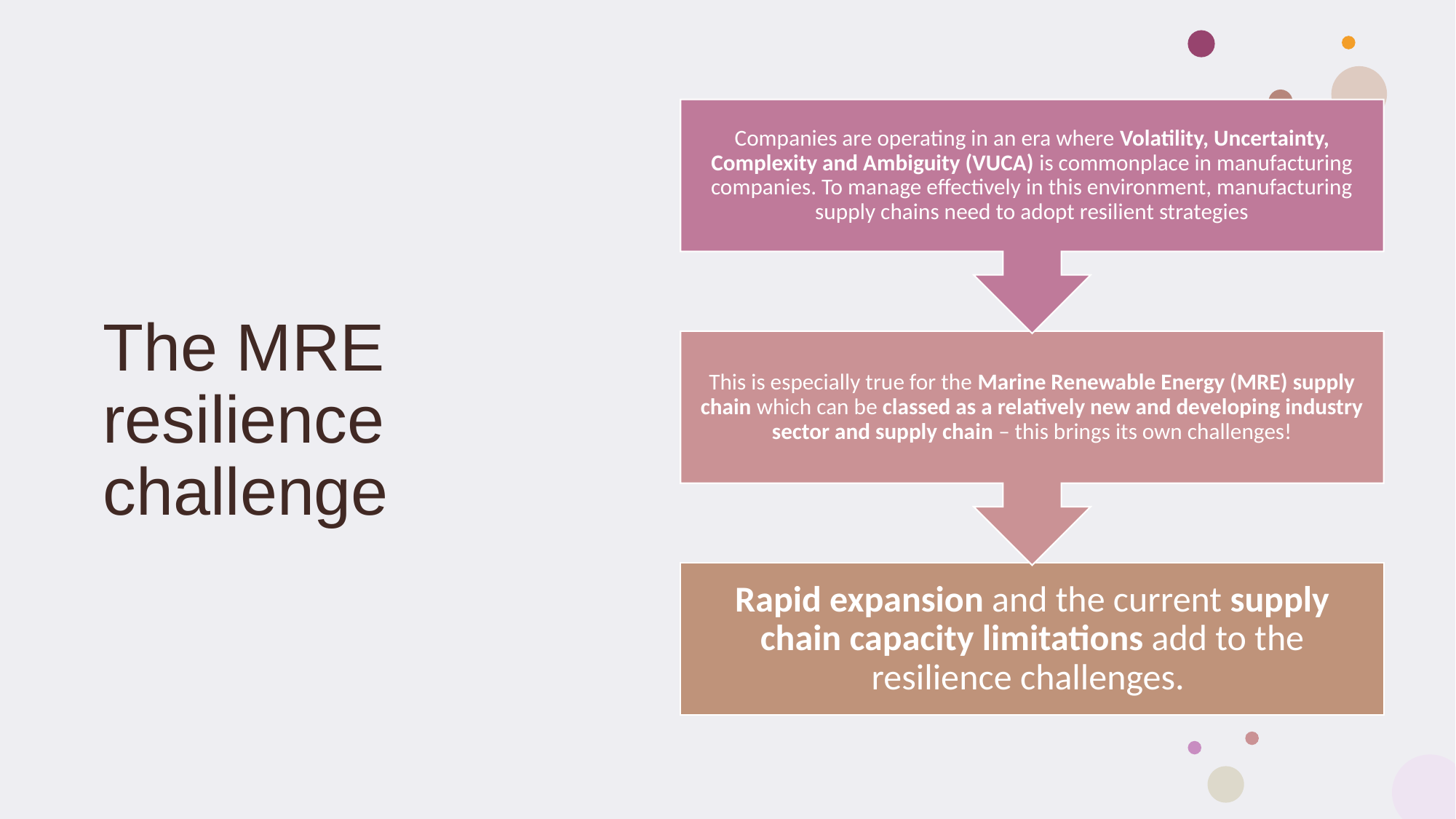

Rapid expansion and the current supply chain capacity limitations add to the resilience challenges.
This is especially true for the Marine Renewable Energy (MRE) supply chain which can be classed as a relatively new and developing industry sector and supply chain – this brings its own challenges!
Companies are operating in an era where Volatility, Uncertainty, Complexity and Ambiguity (VUCA) is commonplace in manufacturing companies. To manage effectively in this environment, manufacturing supply chains need to adopt resilient strategies
# The MRE resilience challenge